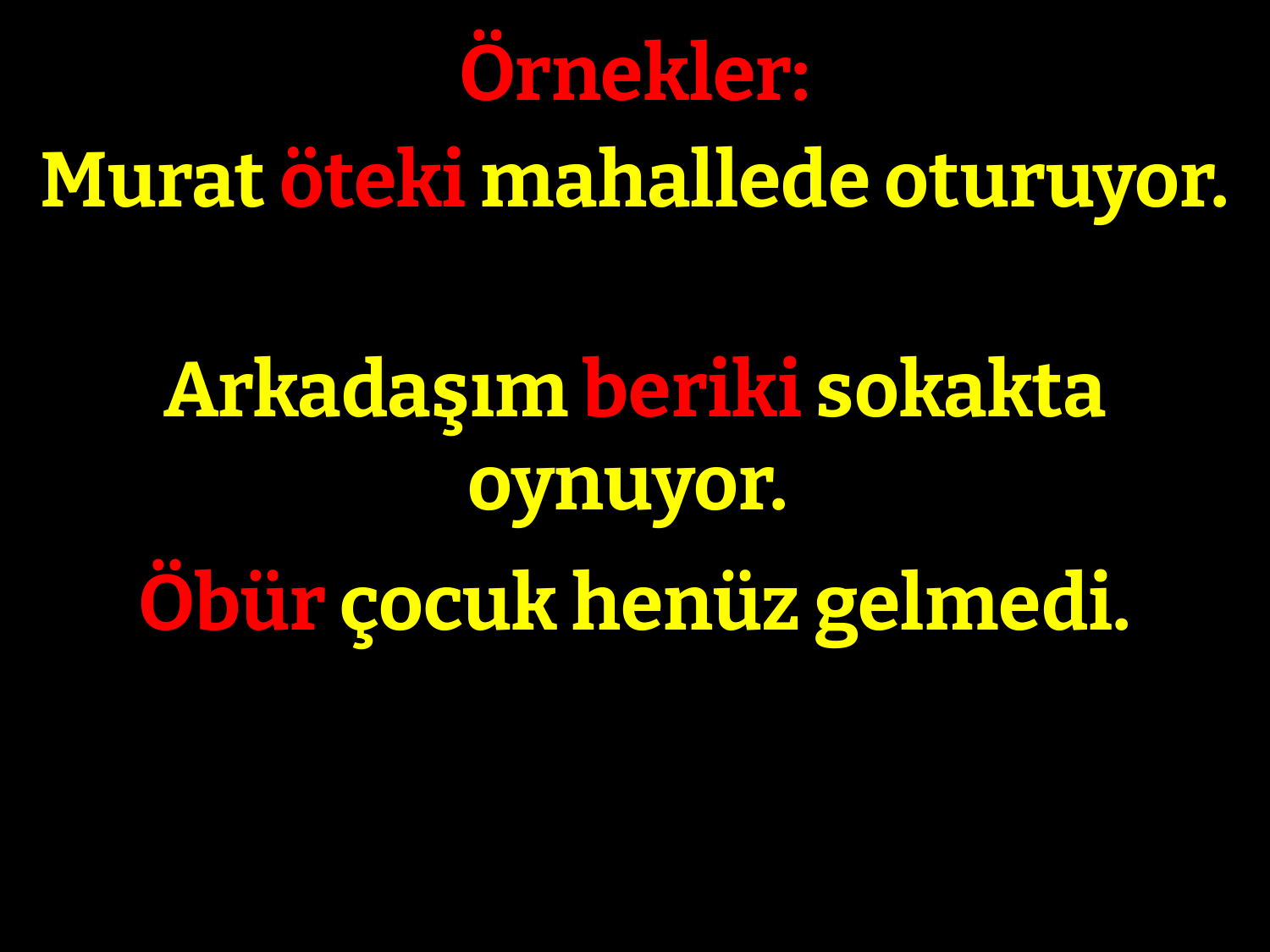

Örnekler:
Murat öteki mahallede oturuyor.
#
Arkadaşım beriki sokakta oynuyor.
Öbür çocuk henüz gelmedi.